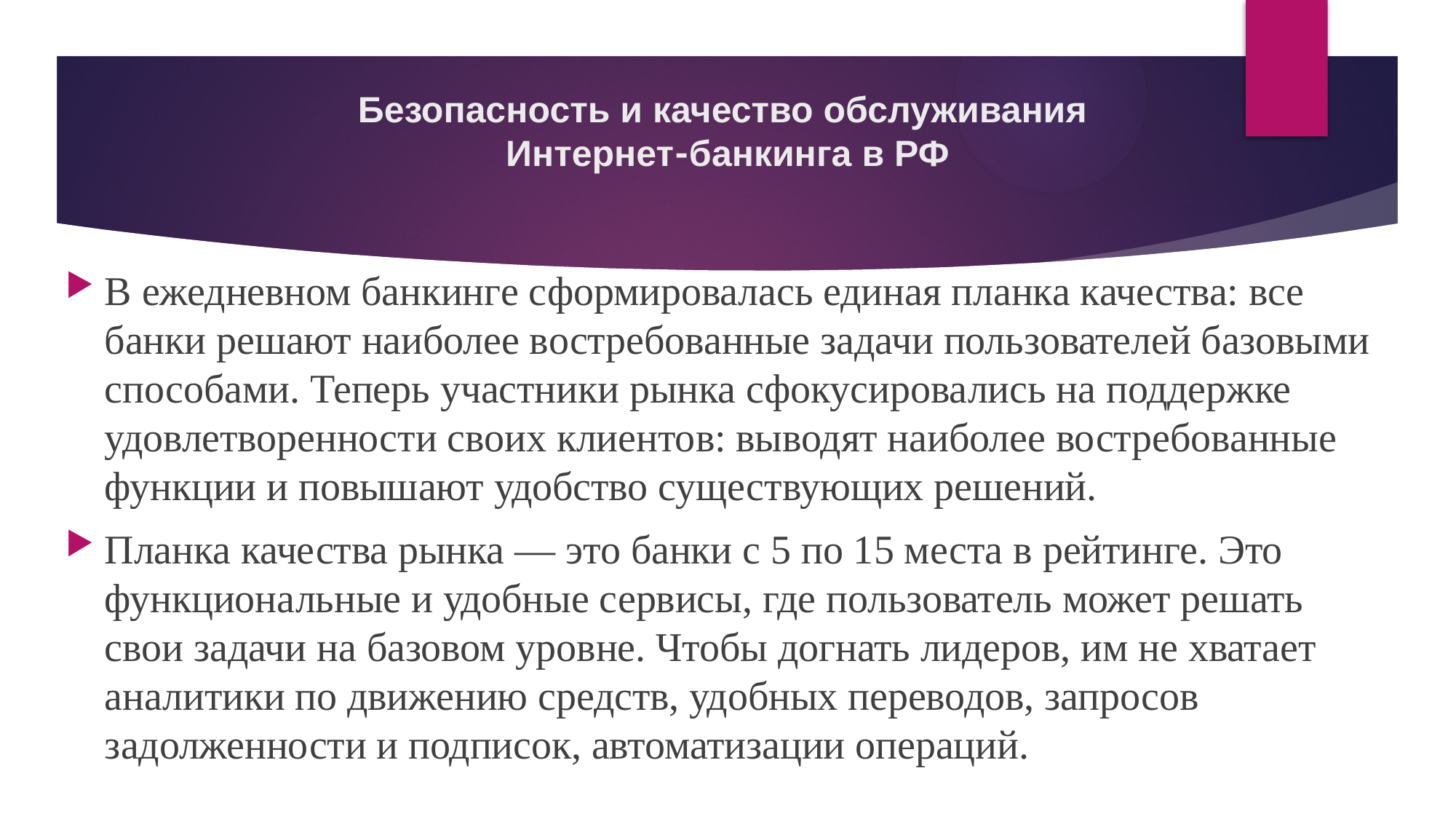

# Безопасность и качество обслуживания Интернет-банкинга в РФ
В ежедневном банкинге сформировалась единая планка качества: все банки решают наиболее востребованные задачи пользователей базовыми способами. Теперь участники рынка сфокусировались на поддержке удовлетворенности своих клиентов: выводят наиболее востребованные функции и повышают удобство существующих решений.
Планка качества рынка — это банки с 5 по 15 места в рейтинге. Это функциональные и удобные сервисы, где пользователь может решать свои задачи на базовом уровне. Чтобы догнать лидеров, им не хватает аналитики по движению средств, удобных переводов, запросов задолженности и подписок, автоматизации операций.